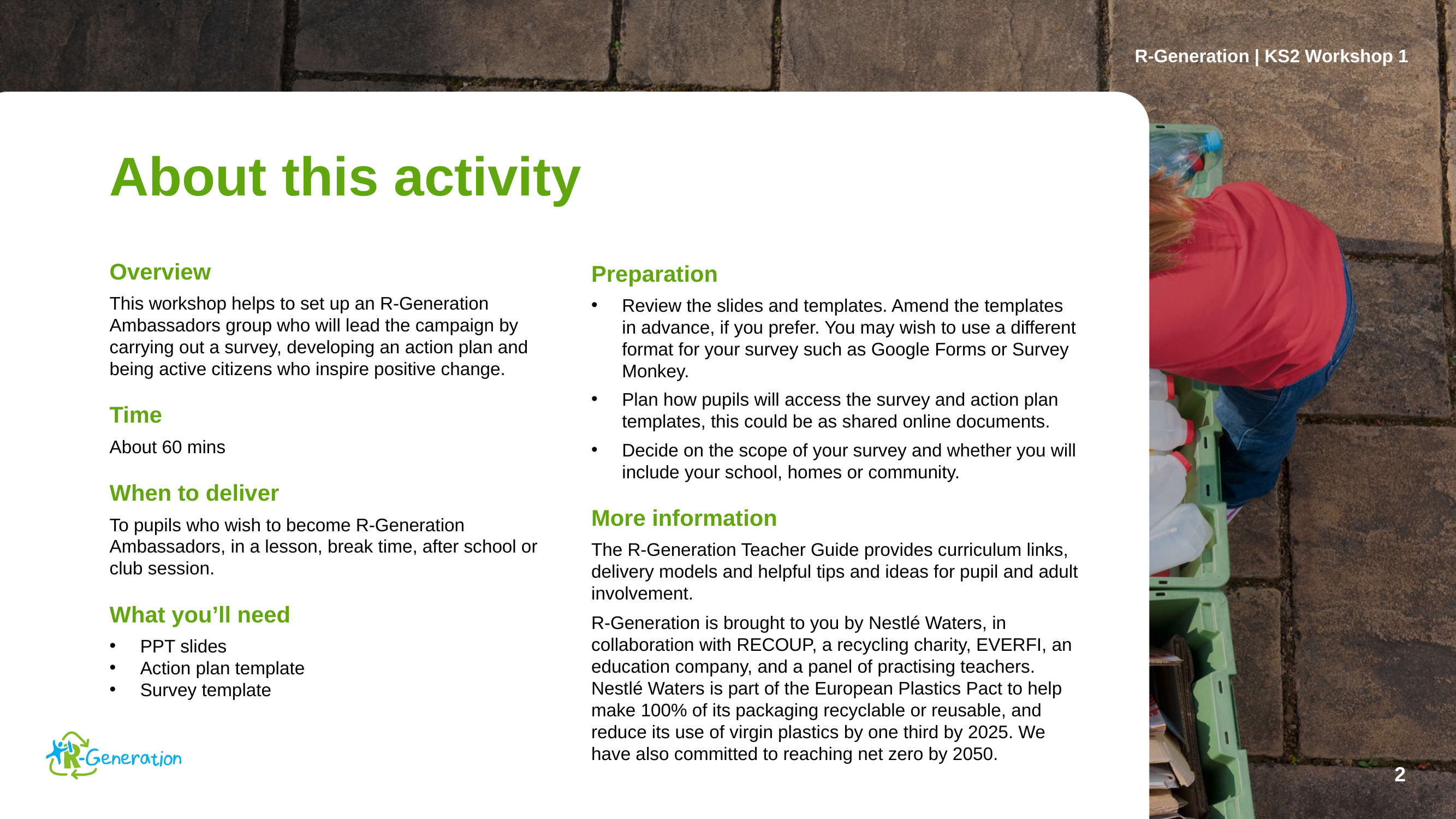

R-Generation | KS2 Workshop 1
# About this activity
Overview
This workshop helps to set up an R-Generation Ambassadors group who will lead the campaign by carrying out a survey, developing an action plan and being active citizens who inspire positive change.
Time
About 60 mins
When to deliver
To pupils who wish to become R-Generation Ambassadors, in a lesson, break time, after school or club session.
What you’ll need
PPT slides
Action plan template
Survey template
Preparation
Review the slides and templates. Amend the templates in advance, if you prefer. You may wish to use a different format for your survey such as Google Forms or Survey Monkey.
Plan how pupils will access the survey and action plan templates, this could be as shared online documents.
Decide on the scope of your survey and whether you will include your school, homes or community.
More information
The R-Generation Teacher Guide provides curriculum links, delivery models and helpful tips and ideas for pupil and adult involvement.
R-Generation is brought to you by Nestlé Waters, in collaboration with RECOUP, a recycling charity, EVERFI, an education company, and a panel of practising teachers. Nestlé Waters is part of the European Plastics Pact to help make 100% of its packaging recyclable or reusable, and reduce its use of virgin plastics by one third by 2025. We have also committed to reaching net zero by 2050.
2